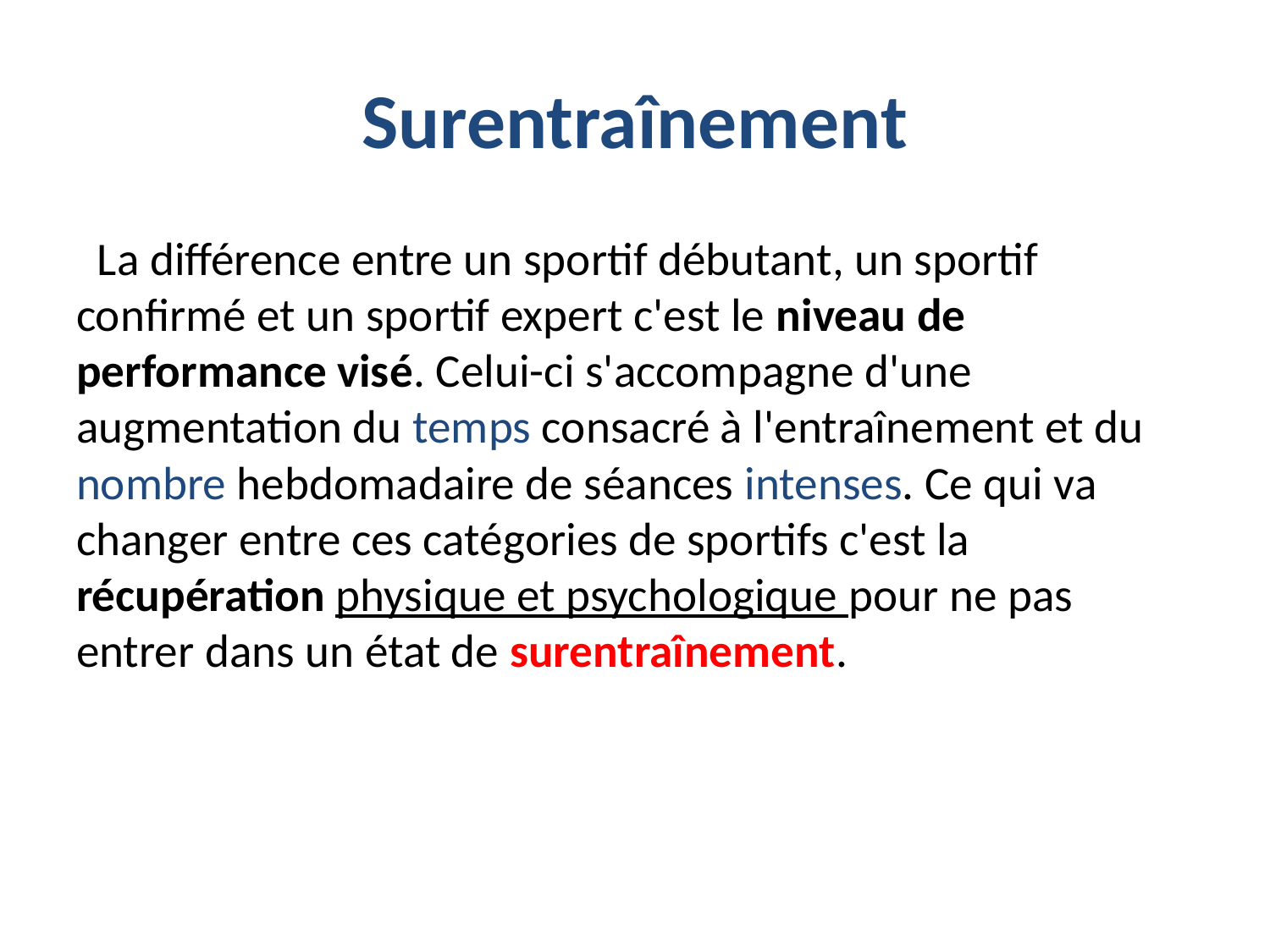

# Surentraînement
  La différence entre un sportif débutant, un sportif confirmé et un sportif expert c'est le niveau de performance visé. Celui-ci s'accompagne d'une augmentation du temps consacré à l'entraînement et du nombre hebdomadaire de séances intenses. Ce qui va changer entre ces catégories de sportifs c'est la récupération physique et psychologique pour ne pas entrer dans un état de surentraînement.